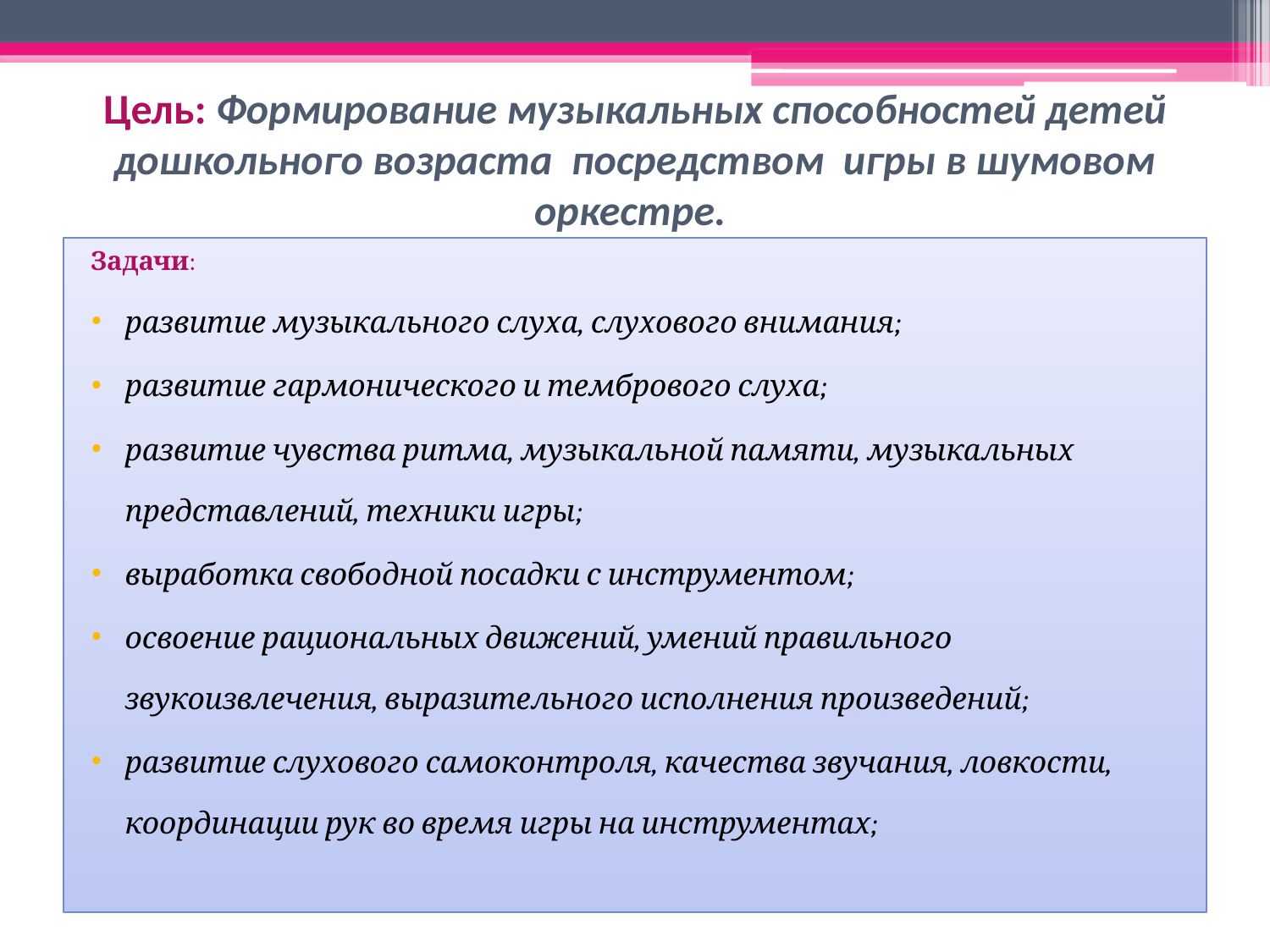

# Цель: Формирование музыкальных способностей детей дошкольного возраста  посредством  игры в шумовом оркестре.
Задачи:
развитие музыкального слуха, слухового внимания;
развитие гармонического и тембрового слуха;
развитие чувства ритма, музыкальной памяти, музыкальных представлений, техники игры;
выработка свободной посадки с инструментом;
освоение рациональных движений, умений правильного звукоизвлечения, выразительного исполнения произведений;
развитие слухового самоконтроля, качества звучания, ловкости, координации рук во время игры на инструментах;